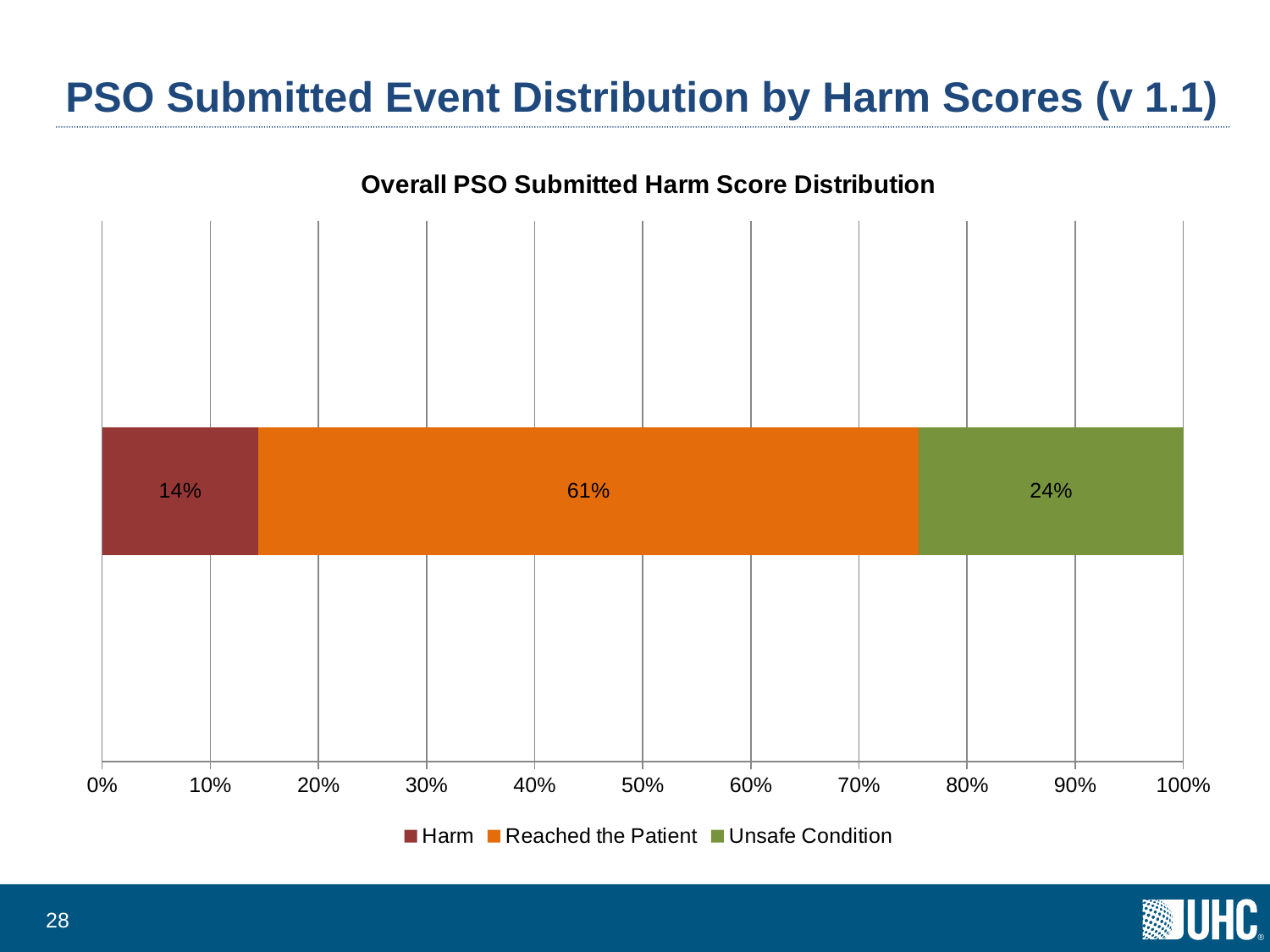

# PSO Submitted Event Distribution by Harm Scores (v 1.1)

### Chart: Overall PSO Submitted Harm Score Distribution

| Category | Harm | Reached the Patient | Unsafe Condition |
|---|---|---|---|
28